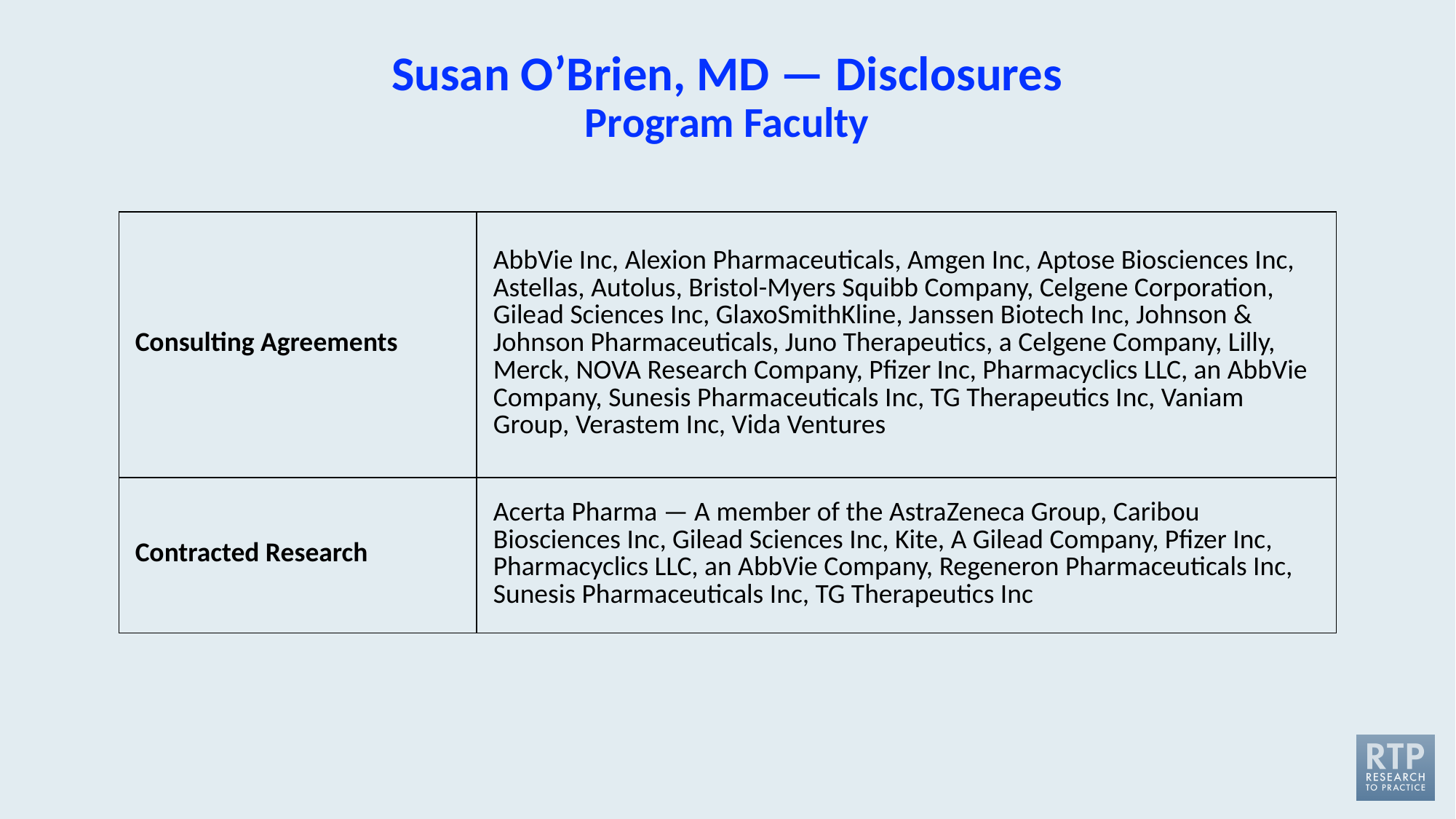

# Susan O’Brien, MD — Disclosures Program Faculty
| Consulting Agreements | AbbVie Inc, Alexion Pharmaceuticals, Amgen Inc, Aptose Biosciences Inc, Astellas, Autolus, Bristol-Myers Squibb Company, Celgene Corporation, Gilead Sciences Inc, GlaxoSmithKline, Janssen Biotech Inc, Johnson & Johnson Pharmaceuticals, Juno Therapeutics, a Celgene Company, Lilly, Merck, NOVA Research Company, Pfizer Inc, Pharmacyclics LLC, an AbbVie Company, Sunesis Pharmaceuticals Inc, TG Therapeutics Inc, Vaniam Group, Verastem Inc, Vida Ventures |
| --- | --- |
| Contracted Research | Acerta Pharma — A member of the AstraZeneca Group, Caribou Biosciences Inc, Gilead Sciences Inc, Kite, A Gilead Company, Pfizer Inc, Pharmacyclics LLC, an AbbVie Company, Regeneron Pharmaceuticals Inc, Sunesis Pharmaceuticals Inc, TG Therapeutics Inc |